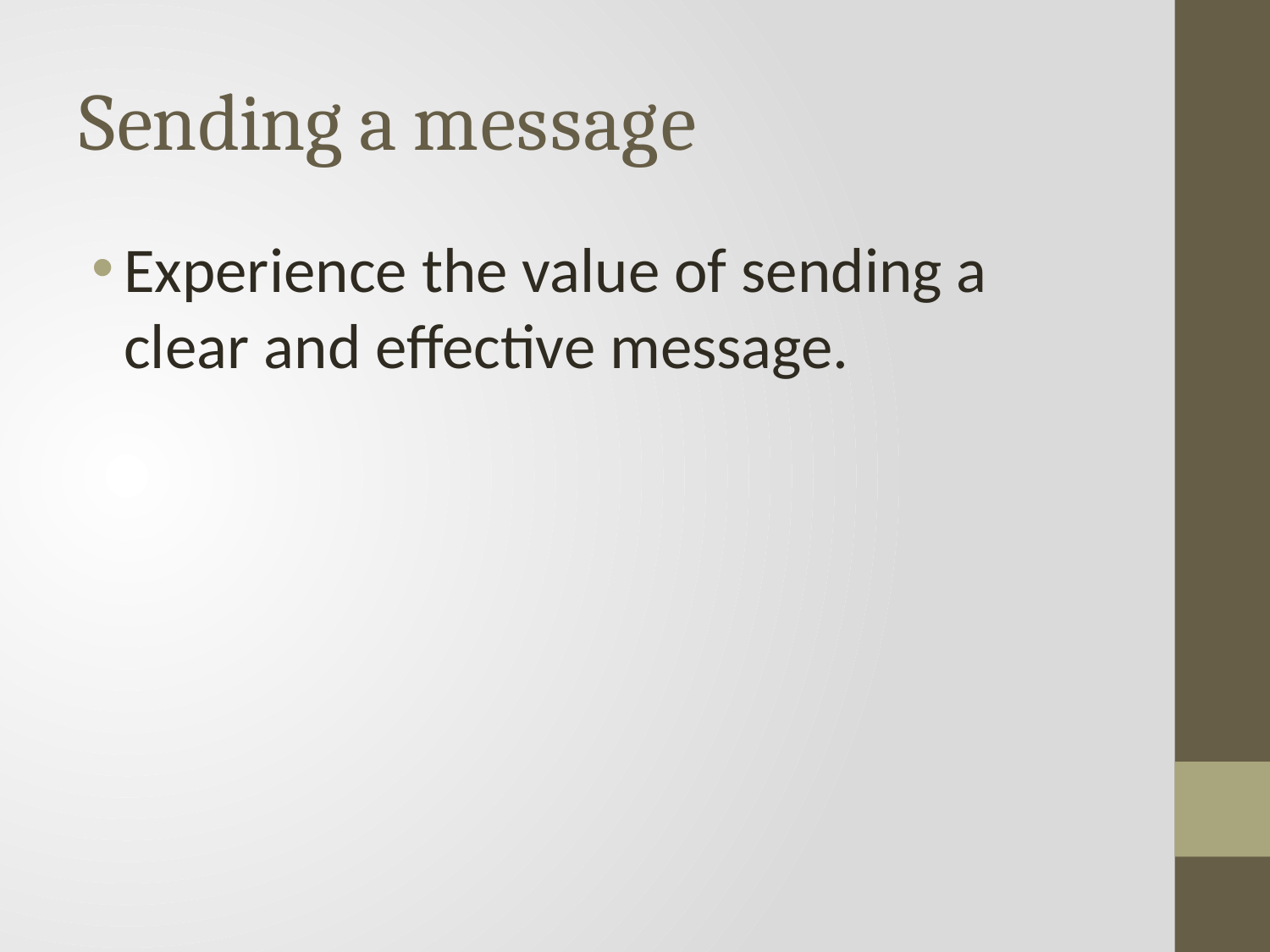

# Sending a message
Experience the value of sending a clear and effective message.